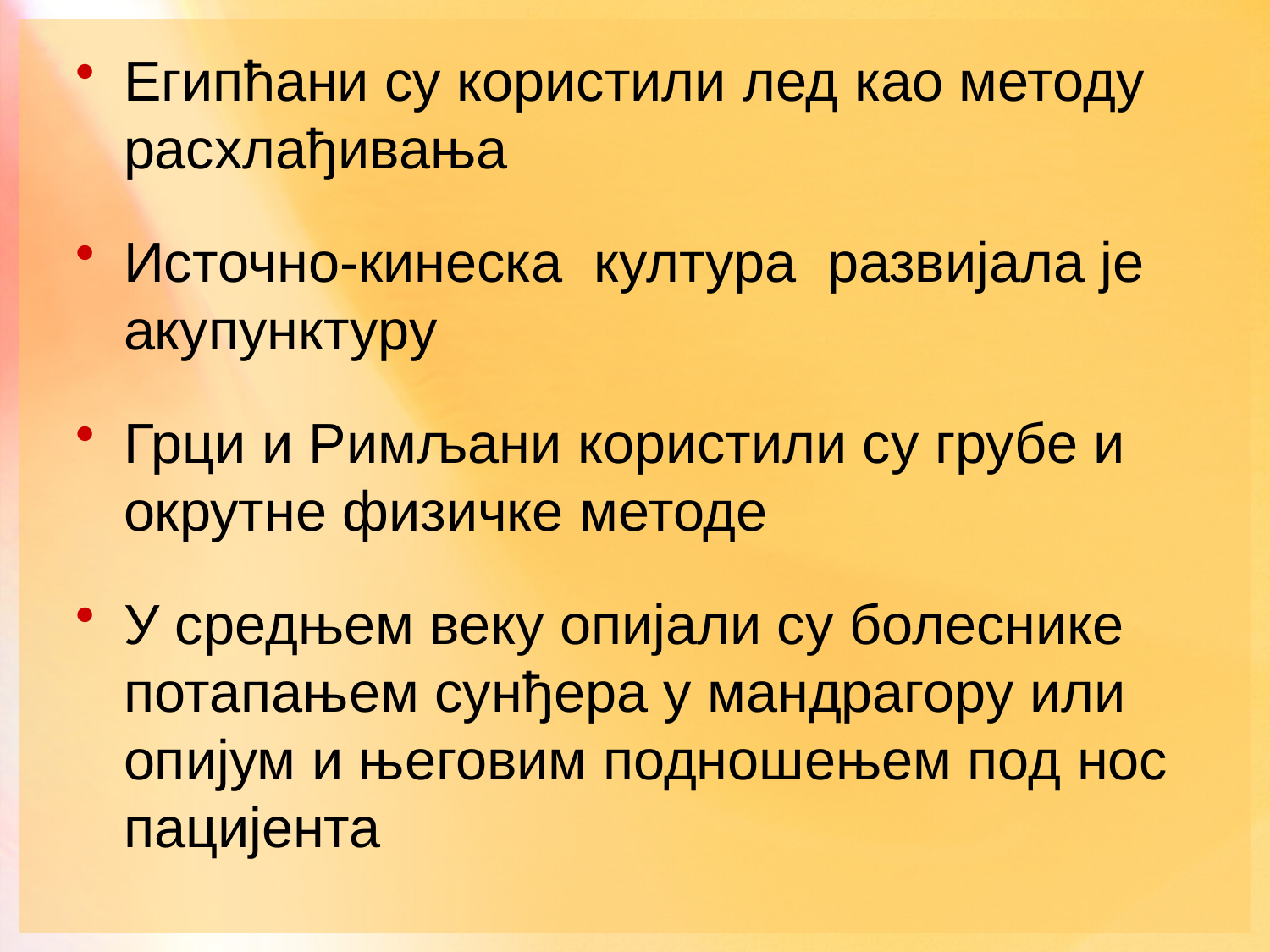

# Египћани су користили лед као методу расхлађивања

Источно-кинеска  култура  развијала је акупунктуру

Грци и Римљани користили су грубе и окрутне физичке методе

У средњем веку опијали су болеснике потапањем сунђера у мандрагору или опијум и његовим подношењем под нос пацијента